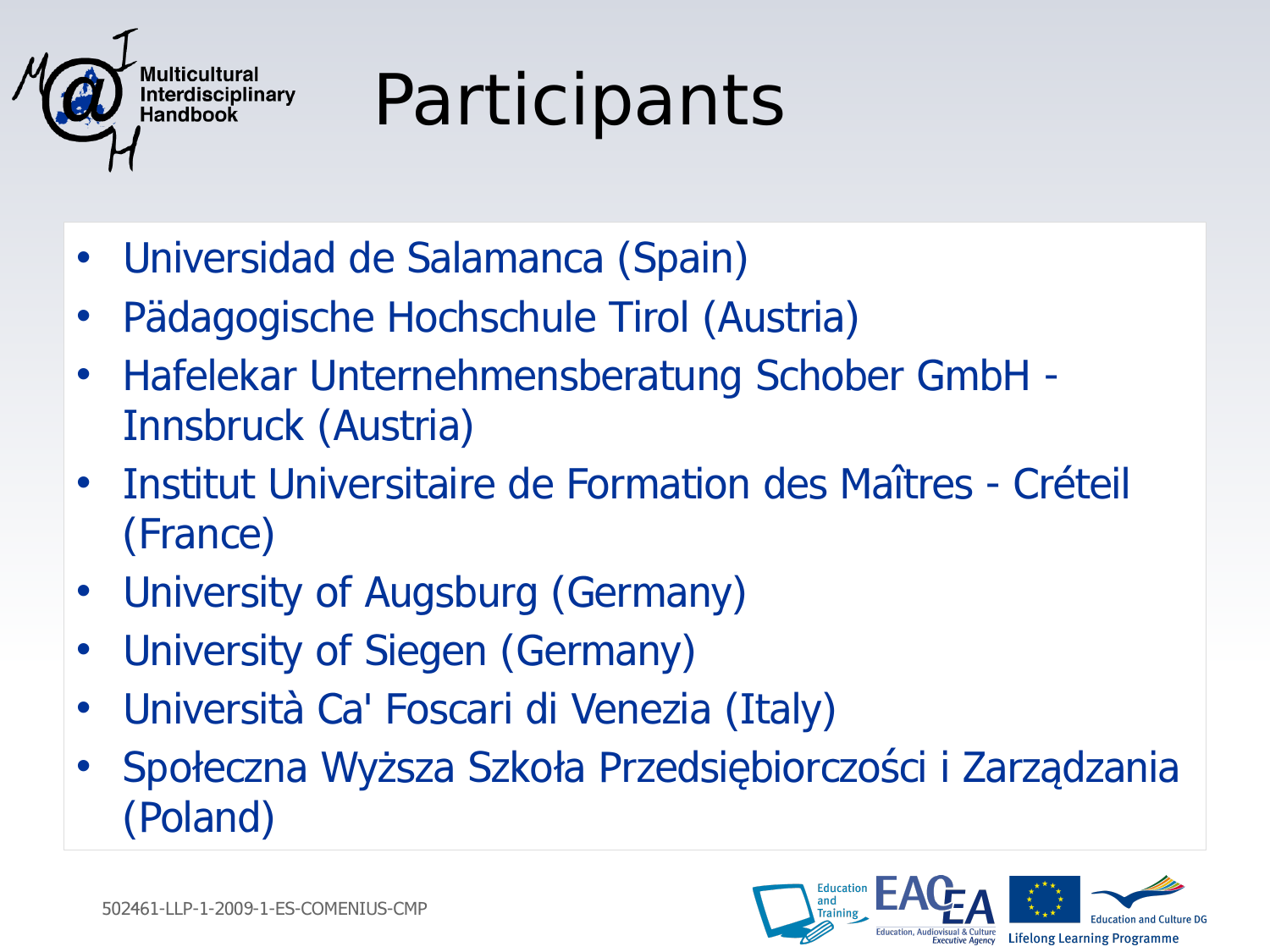

# Participants
Universidad de Salamanca (Spain)
Pädagogische Hochschule Tirol (Austria)
Hafelekar Unternehmensberatung Schober GmbH - Innsbruck (Austria)
Institut Universitaire de Formation des Maîtres - Créteil (France)
University of Augsburg (Germany)
University of Siegen (Germany)
Università Ca' Foscari di Venezia (Italy)
Społeczna Wyższa Szkoła Przedsiębiorczości i Zarządzania (Poland)
502461-LLP-1-2009-1-ES-COMENIUS-CMP